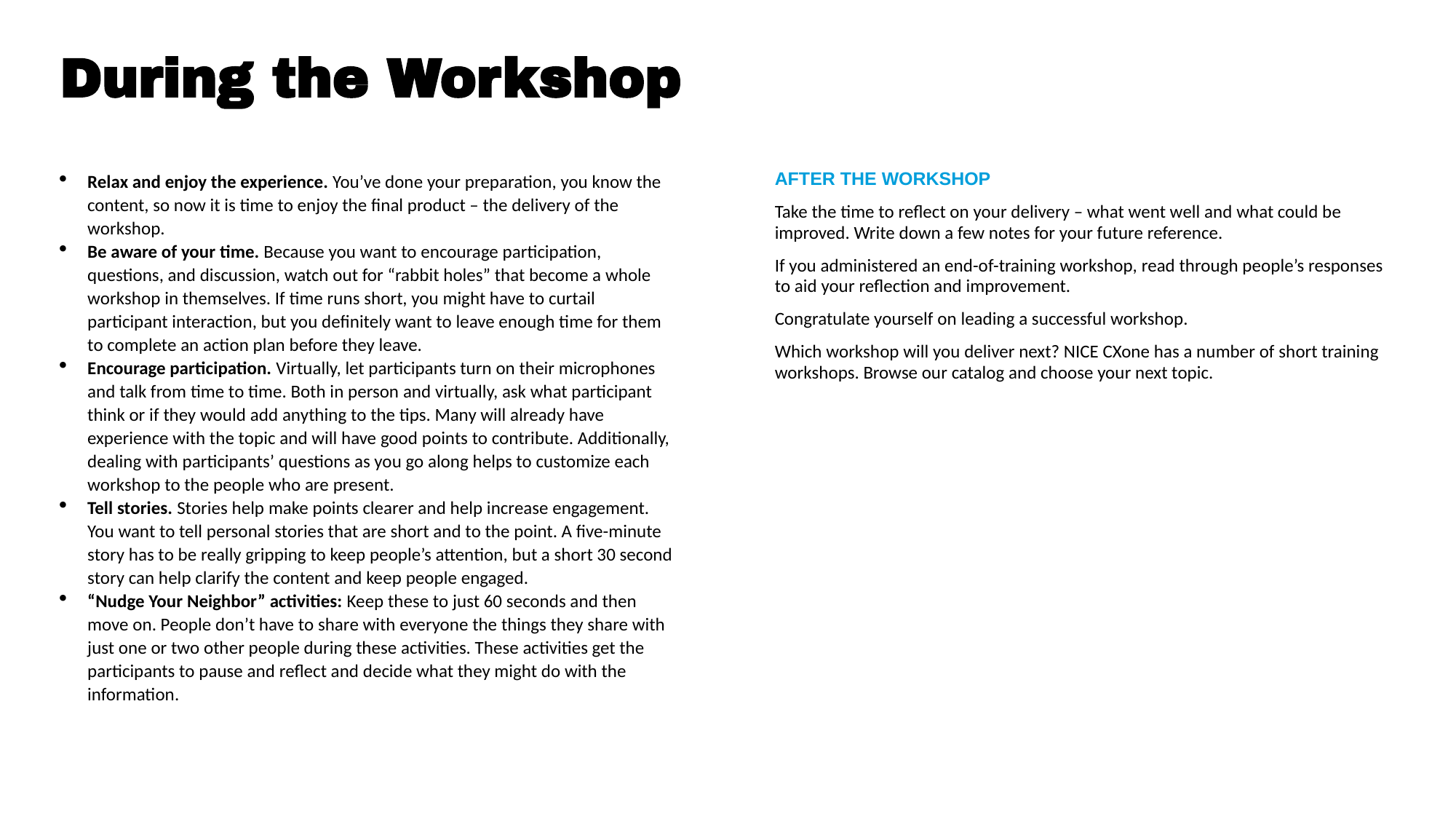

# During the Workshop
Relax and enjoy the experience. You’ve done your preparation, you know the content, so now it is time to enjoy the final product – the delivery of the workshop.
Be aware of your time. Because you want to encourage participation, questions, and discussion, watch out for “rabbit holes” that become a whole workshop in themselves. If time runs short, you might have to curtail participant interaction, but you definitely want to leave enough time for them to complete an action plan before they leave.
Encourage participation. Virtually, let participants turn on their microphones and talk from time to time. Both in person and virtually, ask what participant think or if they would add anything to the tips. Many will already have experience with the topic and will have good points to contribute. Additionally, dealing with participants’ questions as you go along helps to customize each workshop to the people who are present.
Tell stories. Stories help make points clearer and help increase engagement. You want to tell personal stories that are short and to the point. A five-minute story has to be really gripping to keep people’s attention, but a short 30 second story can help clarify the content and keep people engaged.
“Nudge Your Neighbor” activities: Keep these to just 60 seconds and then move on. People don’t have to share with everyone the things they share with just one or two other people during these activities. These activities get the participants to pause and reflect and decide what they might do with the information.

AFTER THE WORKSHOP
Take the time to reflect on your delivery – what went well and what could be improved. Write down a few notes for your future reference.
If you administered an end-of-training workshop, read through people’s responses to aid your reflection and improvement.
Congratulate yourself on leading a successful workshop.
Which workshop will you deliver next? NICE CXone has a number of short training workshops. Browse our catalog and choose your next topic.